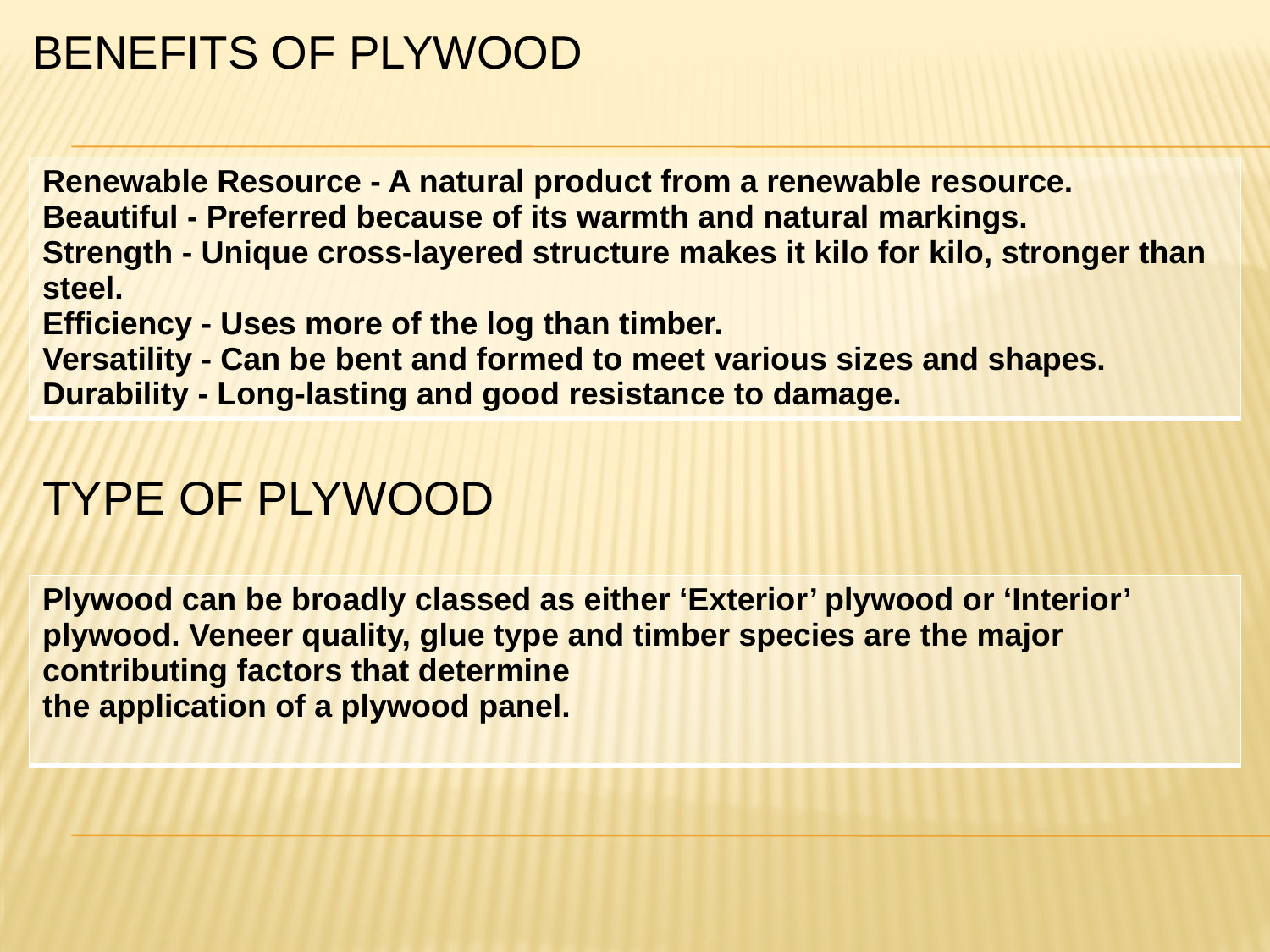

BENEFITS OF PLYWOOD
| Renewable Resource - A natural product from a renewable resource. Beautiful - Preferred because of its warmth and natural markings. Strength - Unique cross-layered structure makes it kilo for kilo, stronger than steel. Efficiency - Uses more of the log than timber. Versatility - Can be bent and formed to meet various sizes and shapes. Durability - Long-lasting and good resistance to damage. |
| --- |
# type OF PLYWOOD
| Plywood can be broadly classed as either ‘Exterior’ plywood or ‘Interior’ plywood. Veneer quality, glue type and timber species are the major contributing factors that determine the application of a plywood panel. |
| --- |